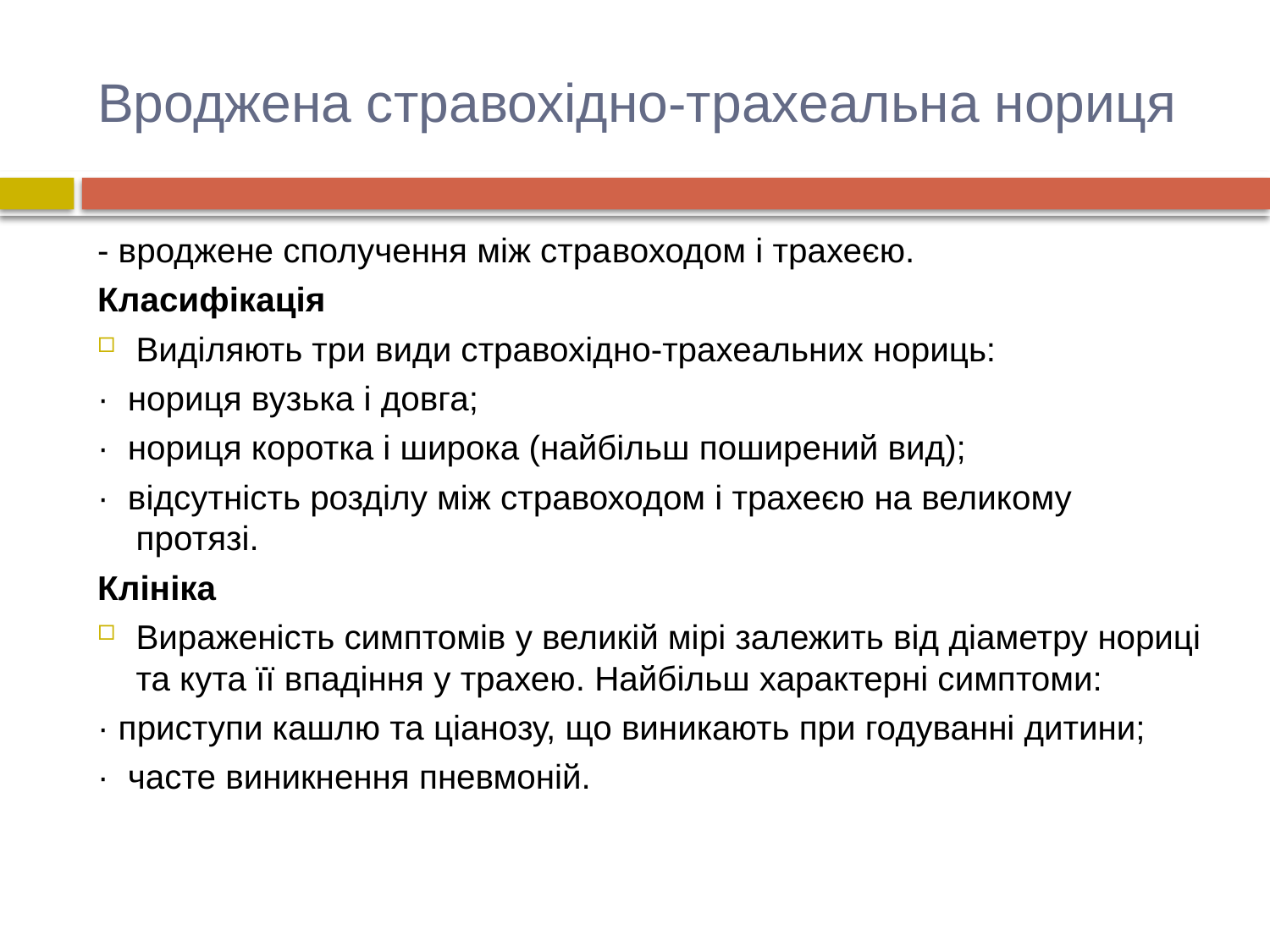

# Вроджена стравохідно-трахеальна нориця
- вроджене сполучення між стра­воходом і трахеєю.
Класифікація
Виділяють три види стравохідно-трахеальних нориць:
·  нориця вузька і довга;
·  нориця коротка і широка (найбільш поширений вид);
·  відсутність розділу між стравоходом і трахеєю на великому протязі.
Клініка
Вираженість симптомів у великій мірі залежить від діаметру нориці та кута її впадіння у трахею. Найбільш характерні симптоми:
· приступи кашлю та ціанозу, що виникають при годуванні дитини;
·  часте виникнення пневмоній.